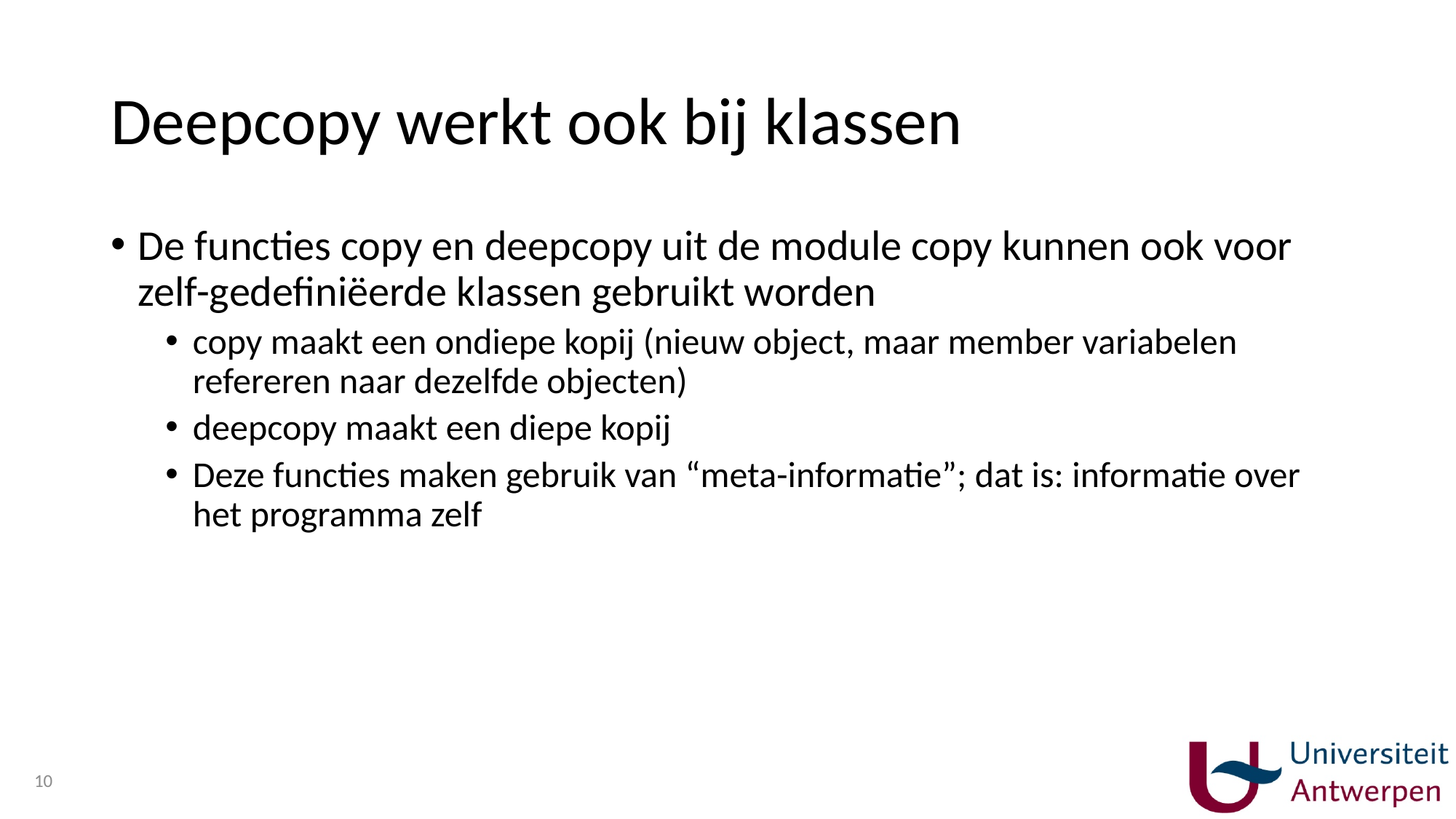

# Deepcopy werkt ook bij klassen
De functies copy en deepcopy uit de module copy kunnen ook voor zelf-gedefiniëerde klassen gebruikt worden
copy maakt een ondiepe kopij (nieuw object, maar member variabelen refereren naar dezelfde objecten)
deepcopy maakt een diepe kopij
Deze functies maken gebruik van “meta-informatie”; dat is: informatie over het programma zelf
10